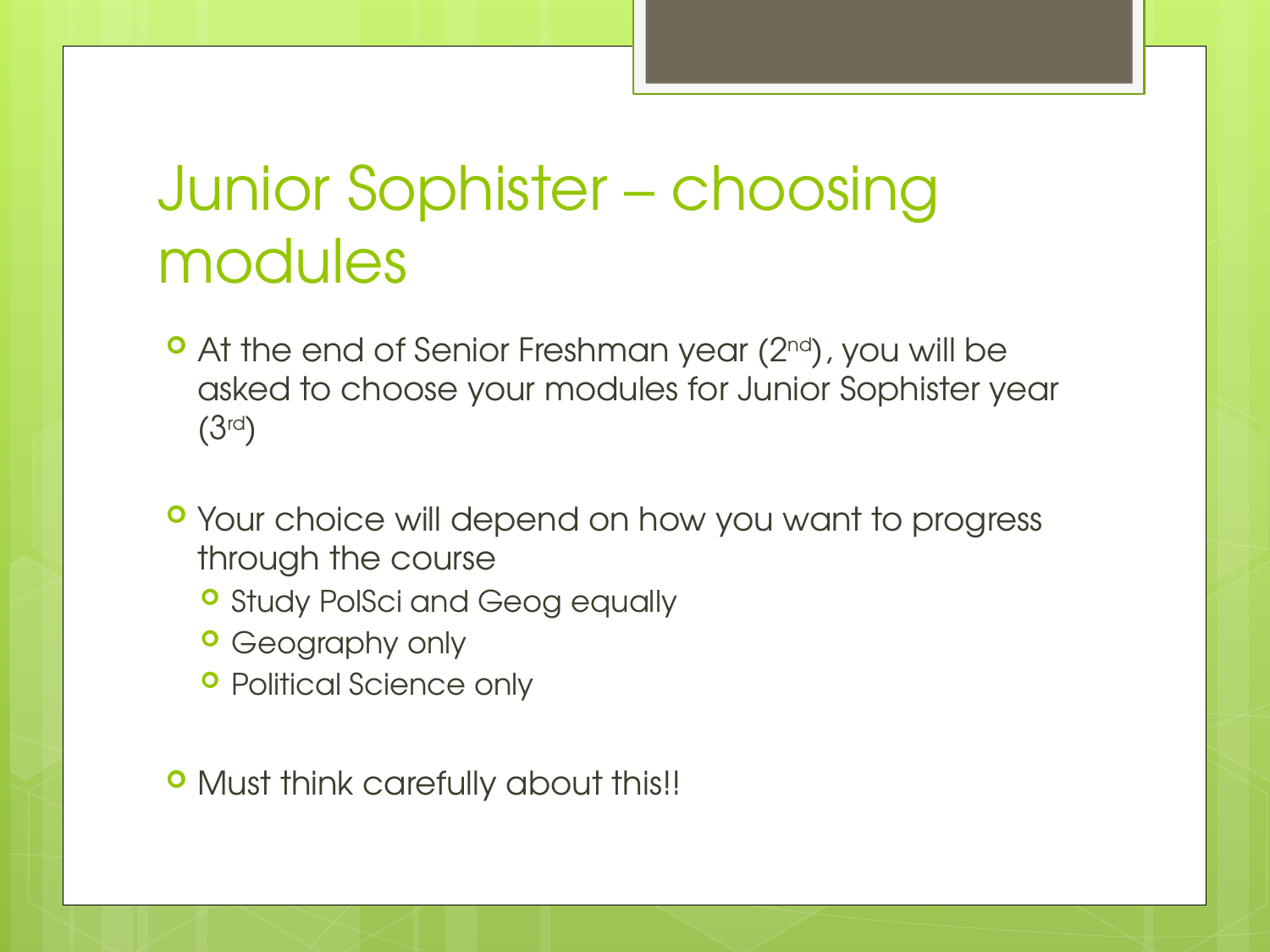

# Junior Sophister – choosing modules
At the end of Senior Freshman year (2nd), you will be asked to choose your modules for Junior Sophister year (3rd)

Your choice will depend on how you want to progress through the course
Study PolSci and Geog equally
Geography only
Political Science only

Must think carefully about this!!